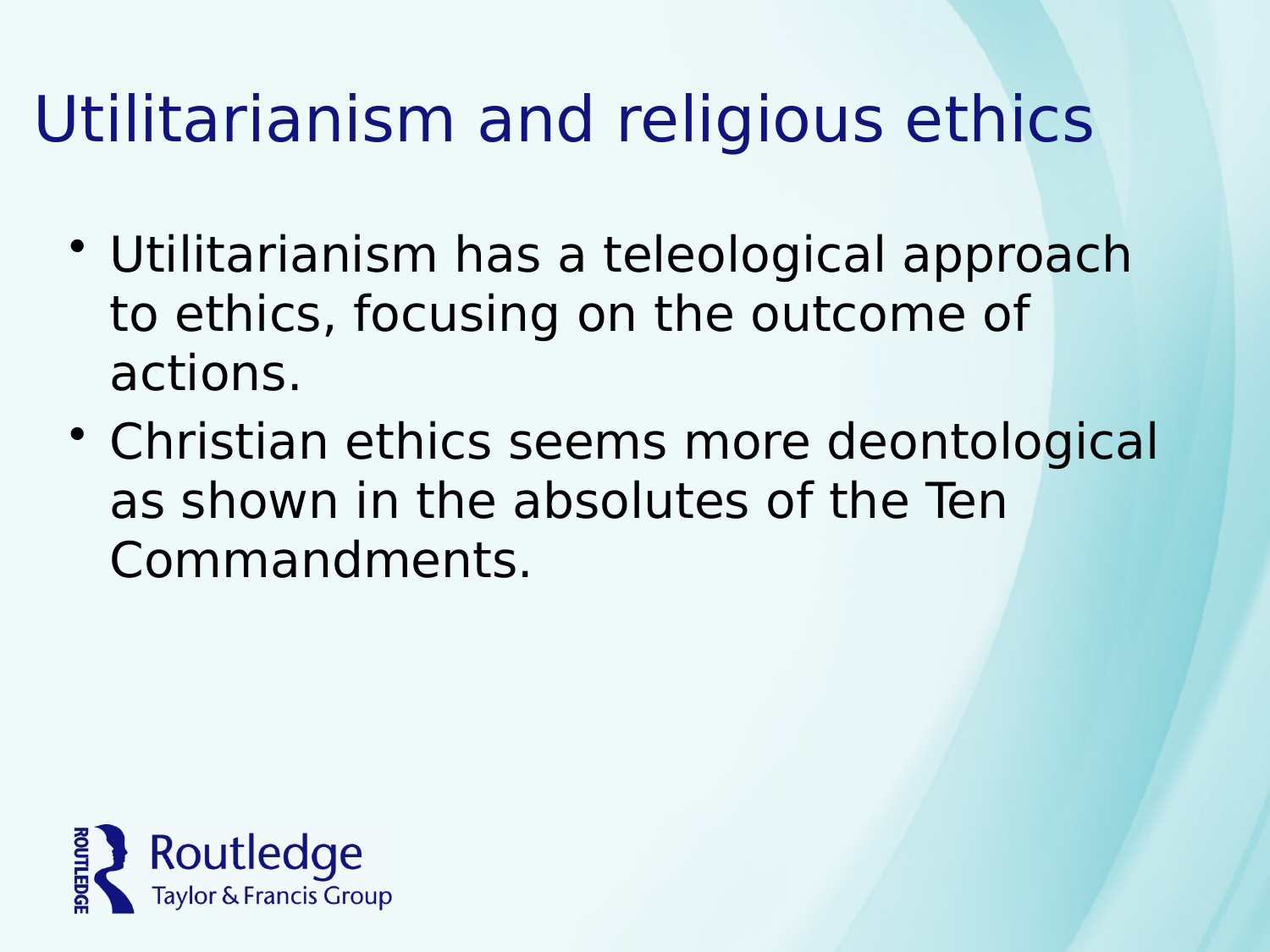

# Utilitarianism and religious ethics
Utilitarianism has a teleological approach to ethics, focusing on the outcome of actions.
Christian ethics seems more deontological as shown in the absolutes of the Ten Commandments.